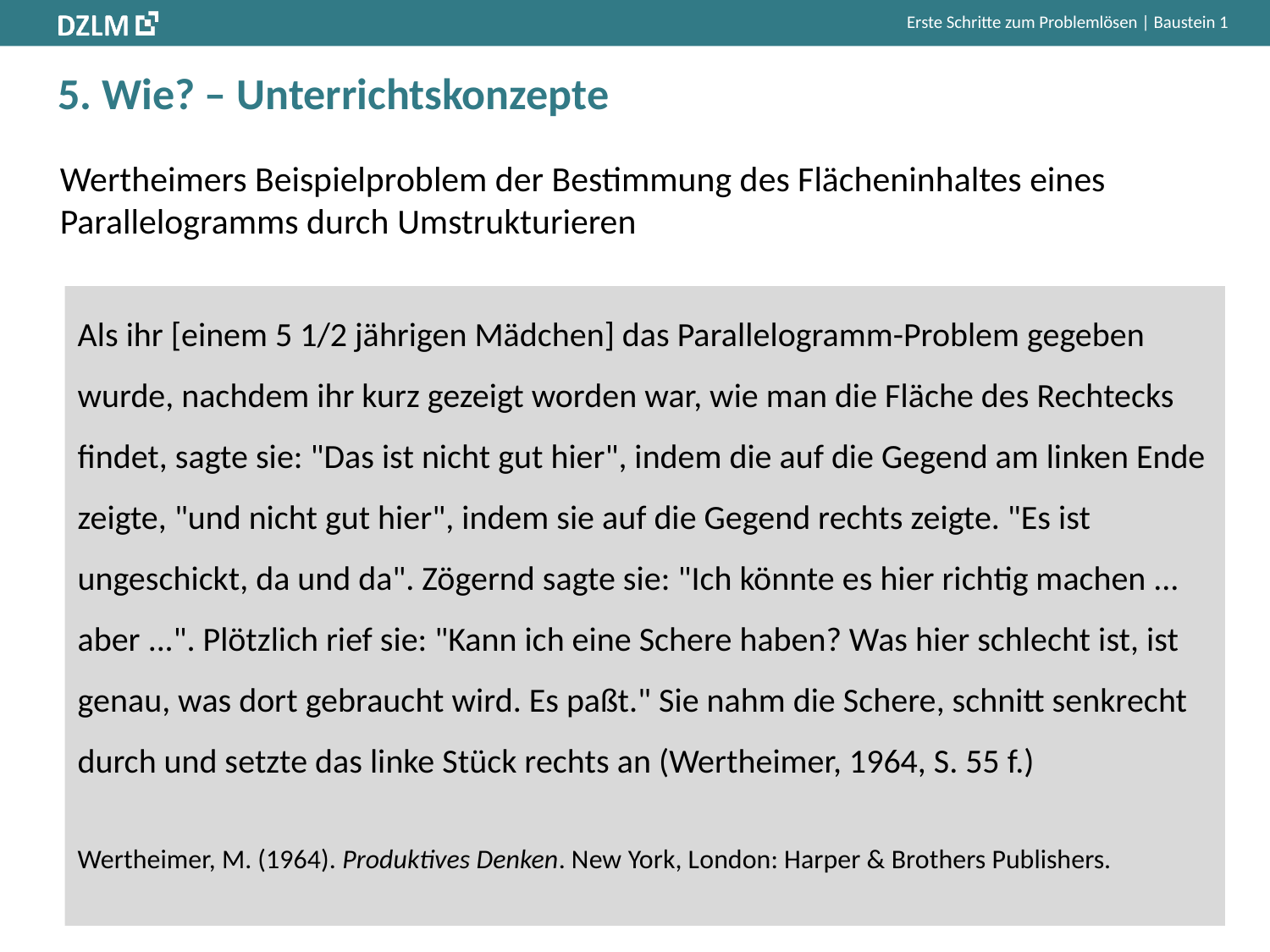

# 5. Wie? – Unterrichtskonzepte
Wertheimers Beispielproblem der Bestimmung des Flächeninhaltes eines Parallelogramms durch Umstrukturieren

Als ihr [einem 5 1/2 jährigen Mädchen] das Parallelogramm-Problem gegeben wurde, nachdem ihr kurz gezeigt worden war, wie man die Fläche des Rechtecks findet, sagte sie: "Das ist nicht gut hier", indem die auf die Gegend am linken Ende zeigte, "und nicht gut hier", indem sie auf die Gegend rechts zeigte. "Es ist ungeschickt, da und da". Zögernd sagte sie: "Ich könnte es hier richtig machen ... aber ...". Plötzlich rief sie: "Kann ich eine Schere haben? Was hier schlecht ist, ist genau, was dort gebraucht wird. Es paßt." Sie nahm die Schere, schnitt senkrecht durch und setzte das linke Stück rechts an (Wertheimer, 1964, S. 55 f.)

Wertheimer, M. (1964). Produktives Denken. New York, London: Harper & Brothers Publishers.